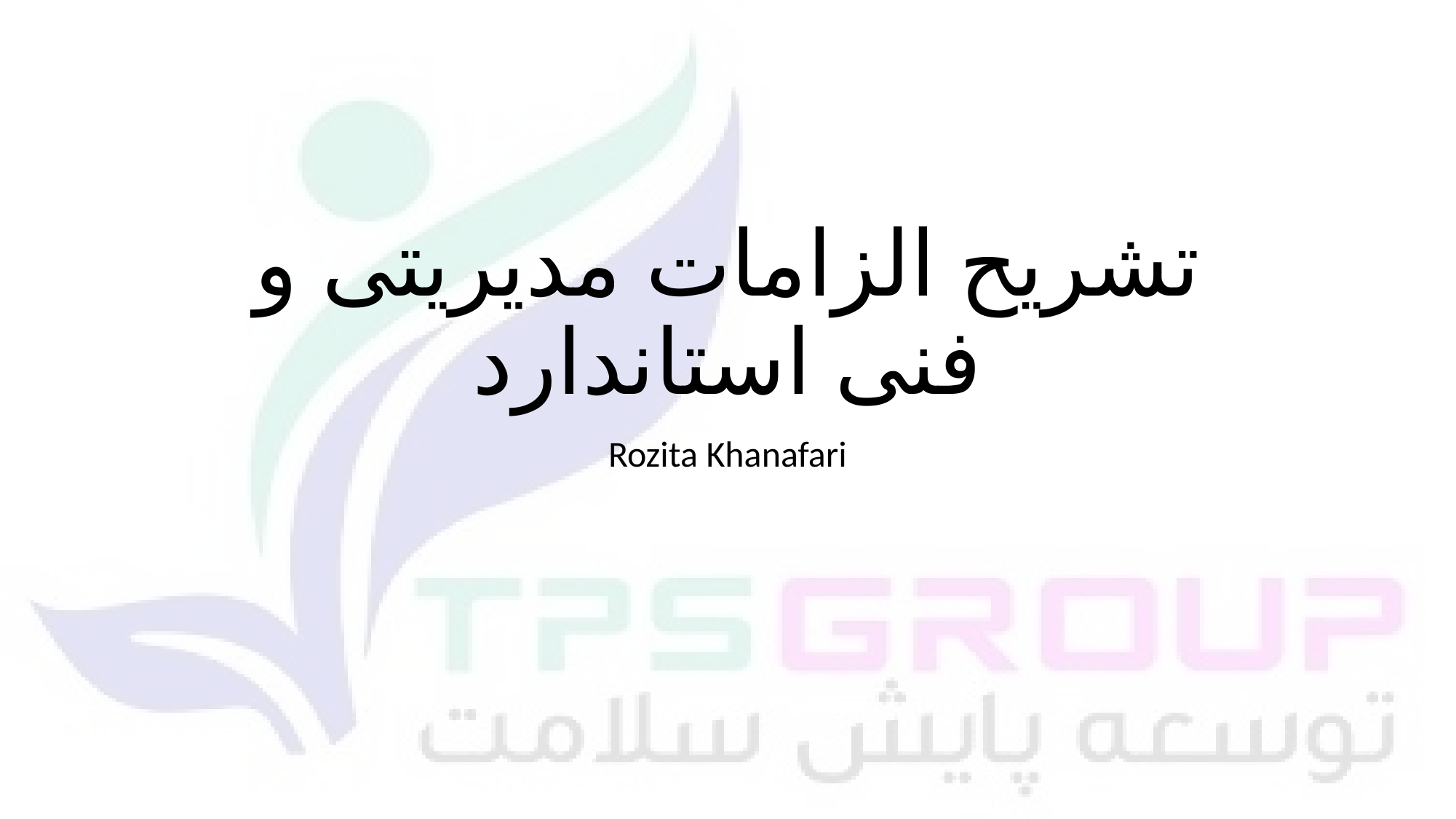

# تشریح الزامات مدیریتی و فنی استاندارد
Rozita Khanafari